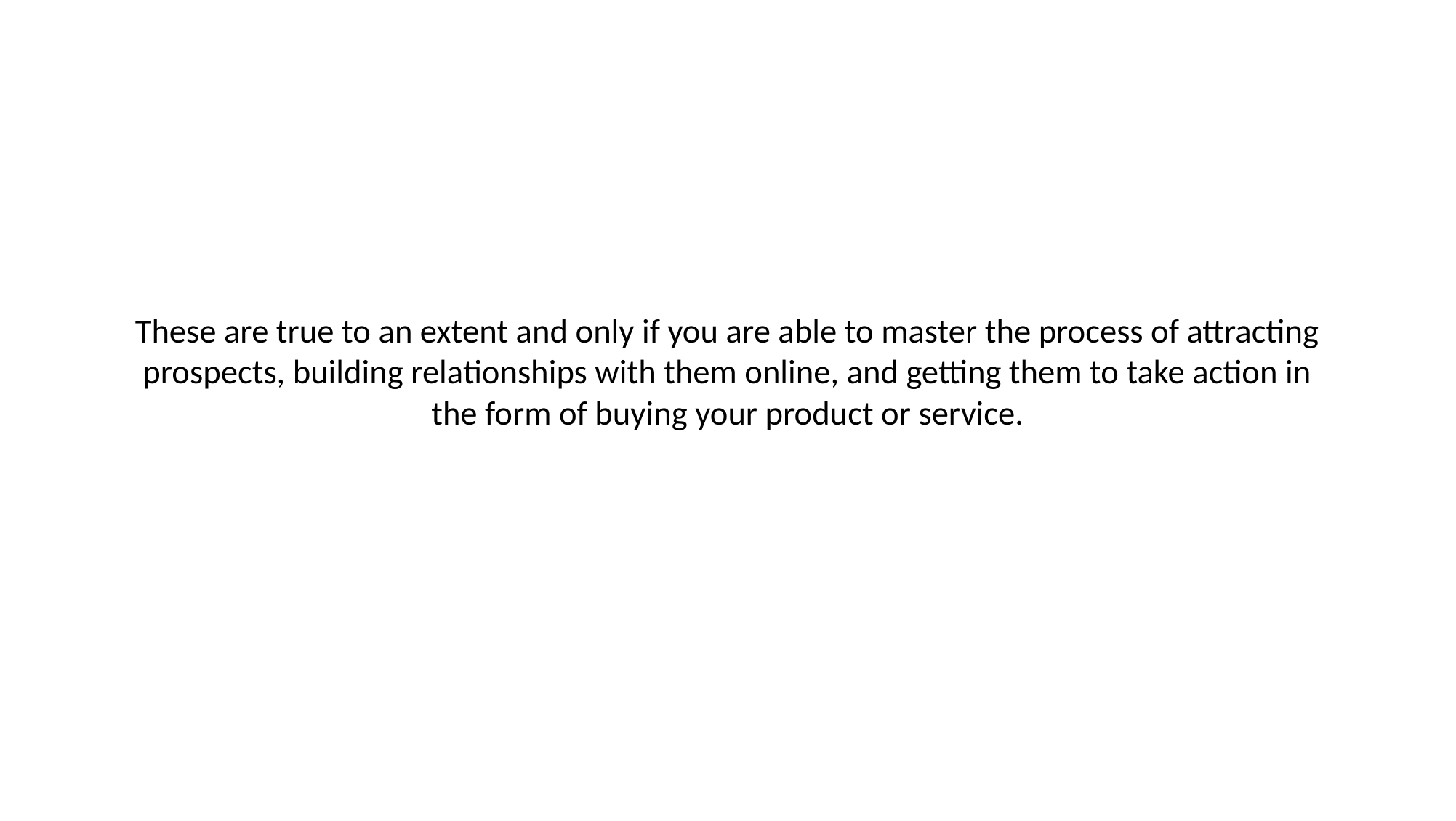

# These are true to an extent and only if you are able to master the process of attracting prospects, building relationships with them online, and getting them to take action in the form of buying your product or service.